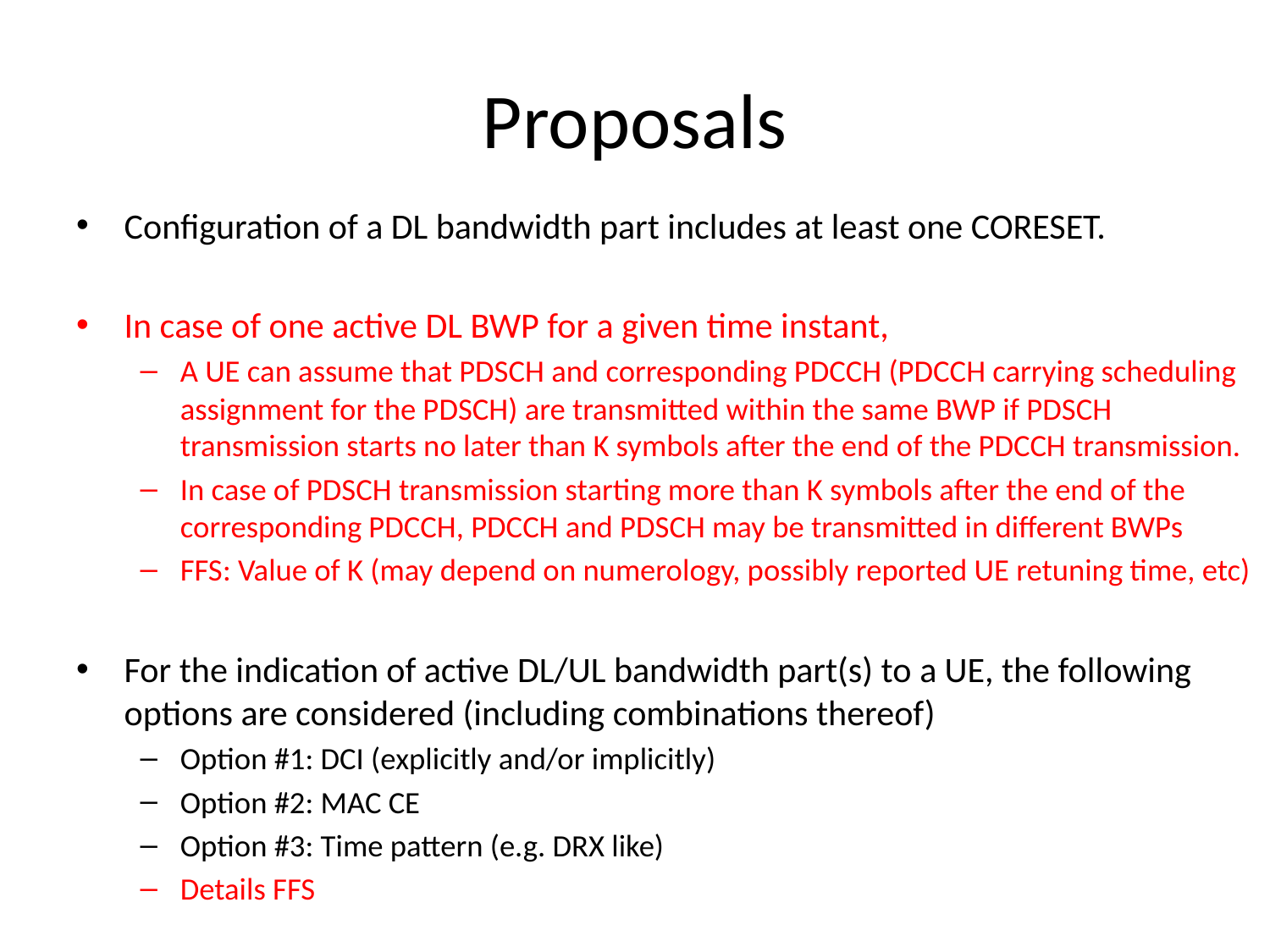

# Proposals
Configuration of a DL bandwidth part includes at least one CORESET.

In case of one active DL BWP for a given time instant,
A UE can assume that PDSCH and corresponding PDCCH (PDCCH carrying scheduling assignment for the PDSCH) are transmitted within the same BWP if PDSCH transmission starts no later than K symbols after the end of the PDCCH transmission.
In case of PDSCH transmission starting more than K symbols after the end of the corresponding PDCCH, PDCCH and PDSCH may be transmitted in different BWPs
FFS: Value of K (may depend on numerology, possibly reported UE retuning time, etc)

For the indication of active DL/UL bandwidth part(s) to a UE, the following options are considered (including combinations thereof)
Option #1: DCI (explicitly and/or implicitly)
Option #2: MAC CE
Option #3: Time pattern (e.g. DRX like)
Details FFS